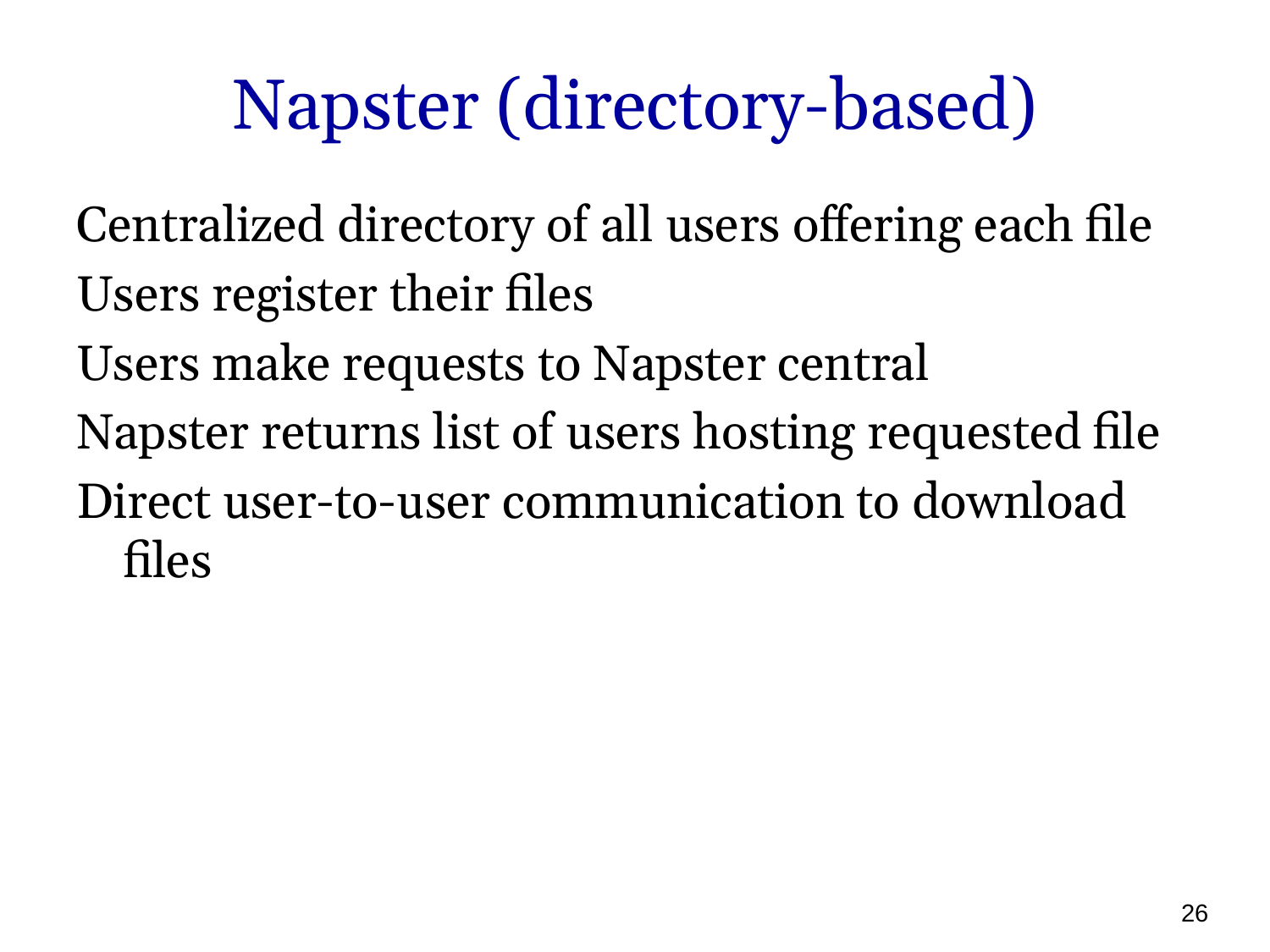

# Napster (directory-based)
Centralized directory of all users offering each file
Users register their files
Users make requests to Napster central
Napster returns list of users hosting requested file
Direct user-to-user communication to download files
26